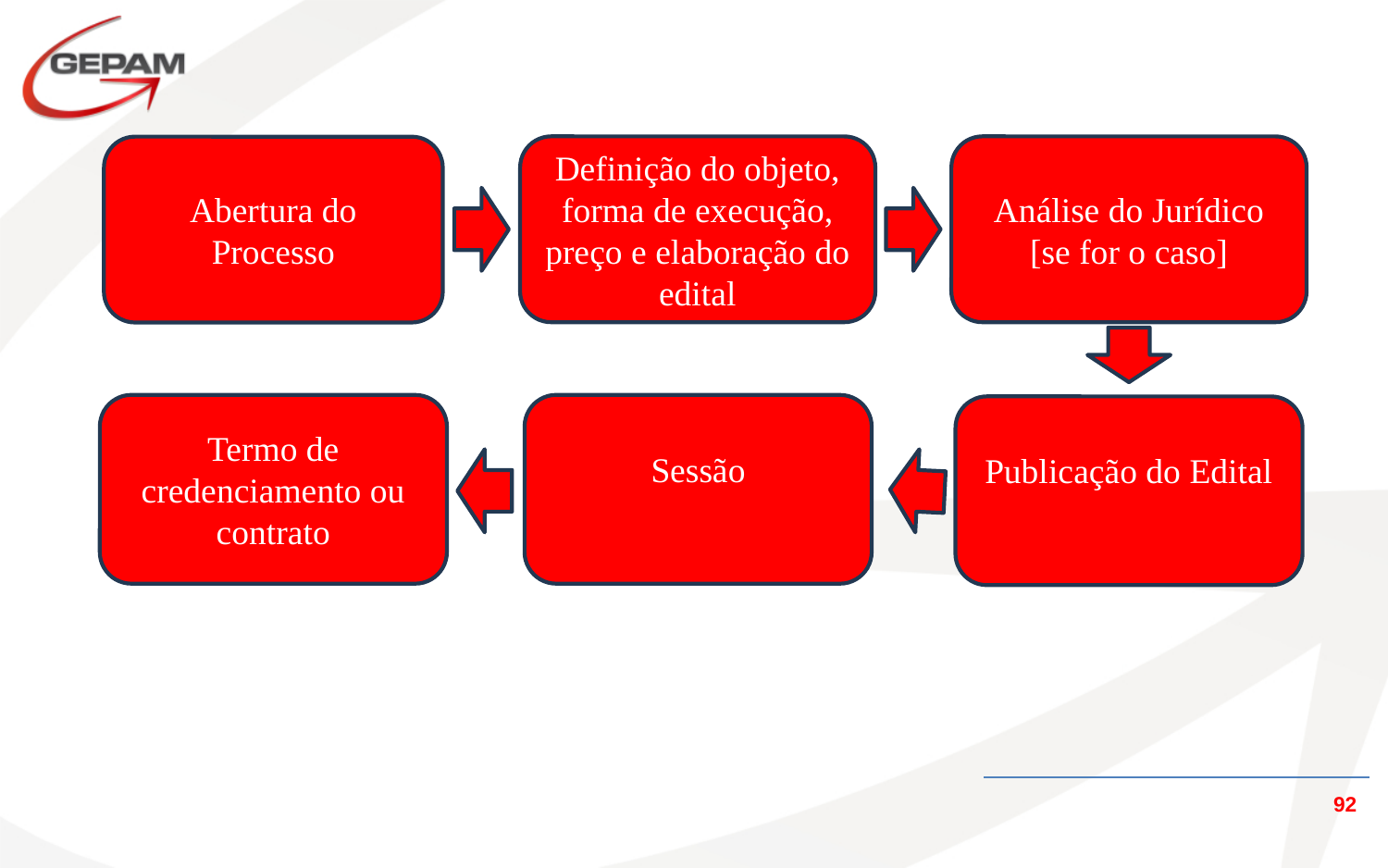

Análise do Jurídico [se for o caso]
Definição do objeto, forma de execução, preço e elaboração do edital
Abertura do Processo

Termo de credenciamento ou contrato
Sessão

Publicação do Edital